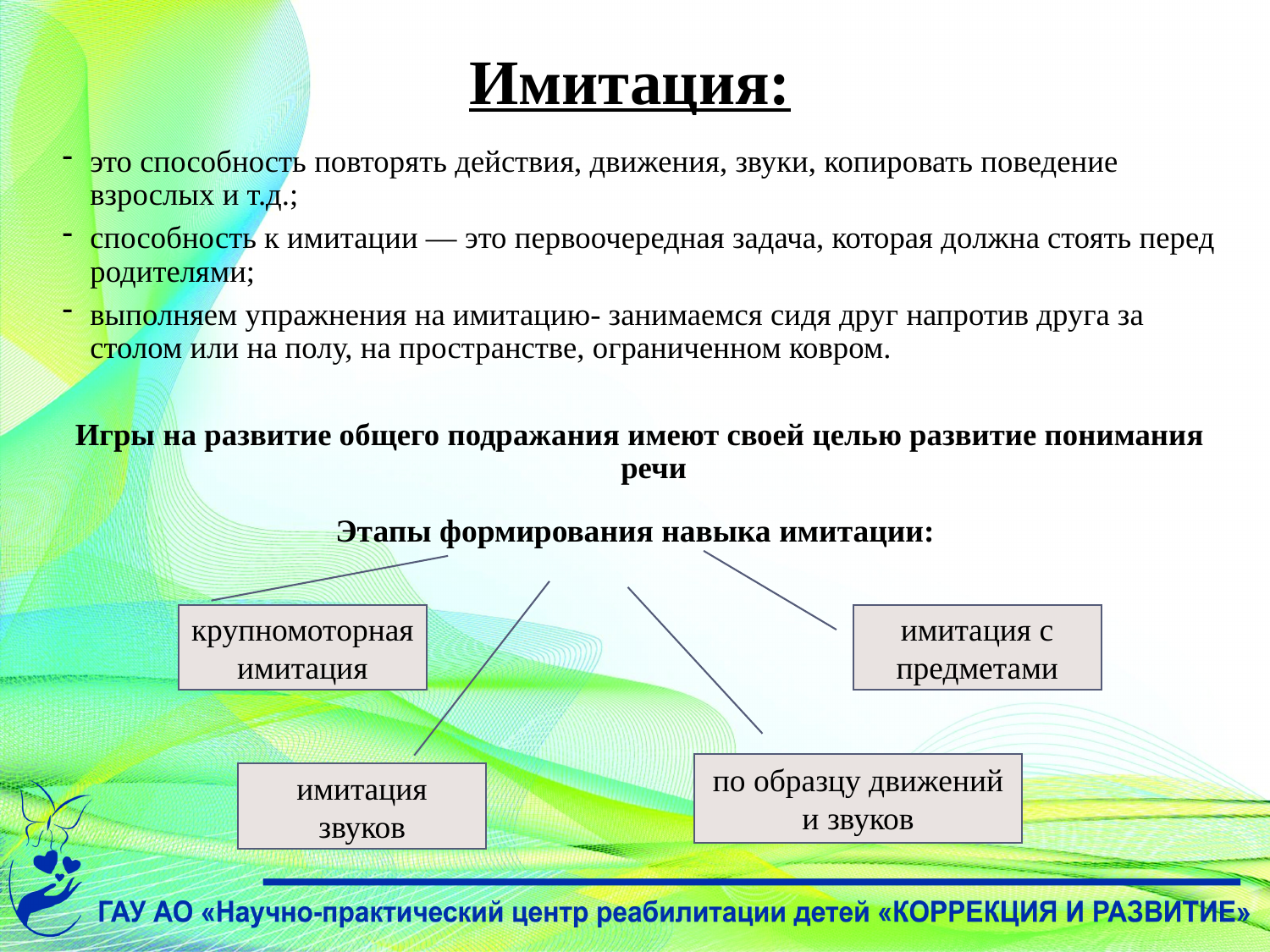

# Имитация:
это способность повторять действия, движения, звуки, копировать поведение взрослых и т.д.;
способность к имитации — это первоочередная задача, которая должна стоять перед родителями;
выполняем упражнения на имитацию- занимаемся сидя друг напротив друга за столом или на полу, на пространстве, ограниченном ковром.

Игры на развитие общего подражания имеют своей целью развитие понимания речи

Этапы формирования навыка имитации:
крупномоторнаяимитация
имитация с предметами
по образцу движений и звуков
имитация звуков